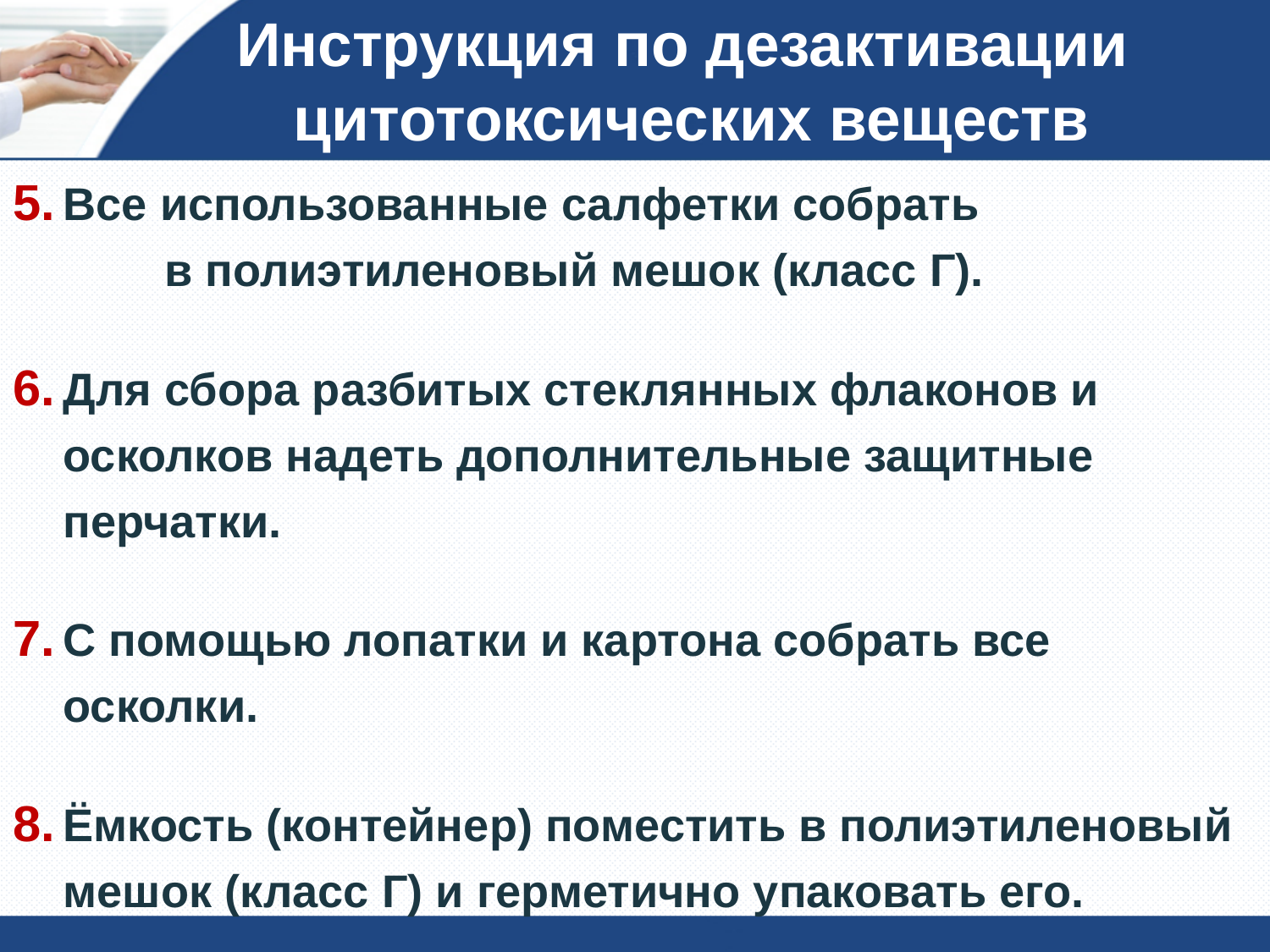

# Инструкция по дезактивации  цитотоксических веществ
Все использованные салфетки собрать                              в полиэтиленовый мешок (класс Г).
Для сбора разбитых стеклянных флаконов и осколков надеть дополнительные защитные перчатки.
С помощью лопатки и картона собрать все осколки.
Ёмкость (контейнер) поместить в полиэтиленовый мешок (класс Г) и герметично упаковать его.